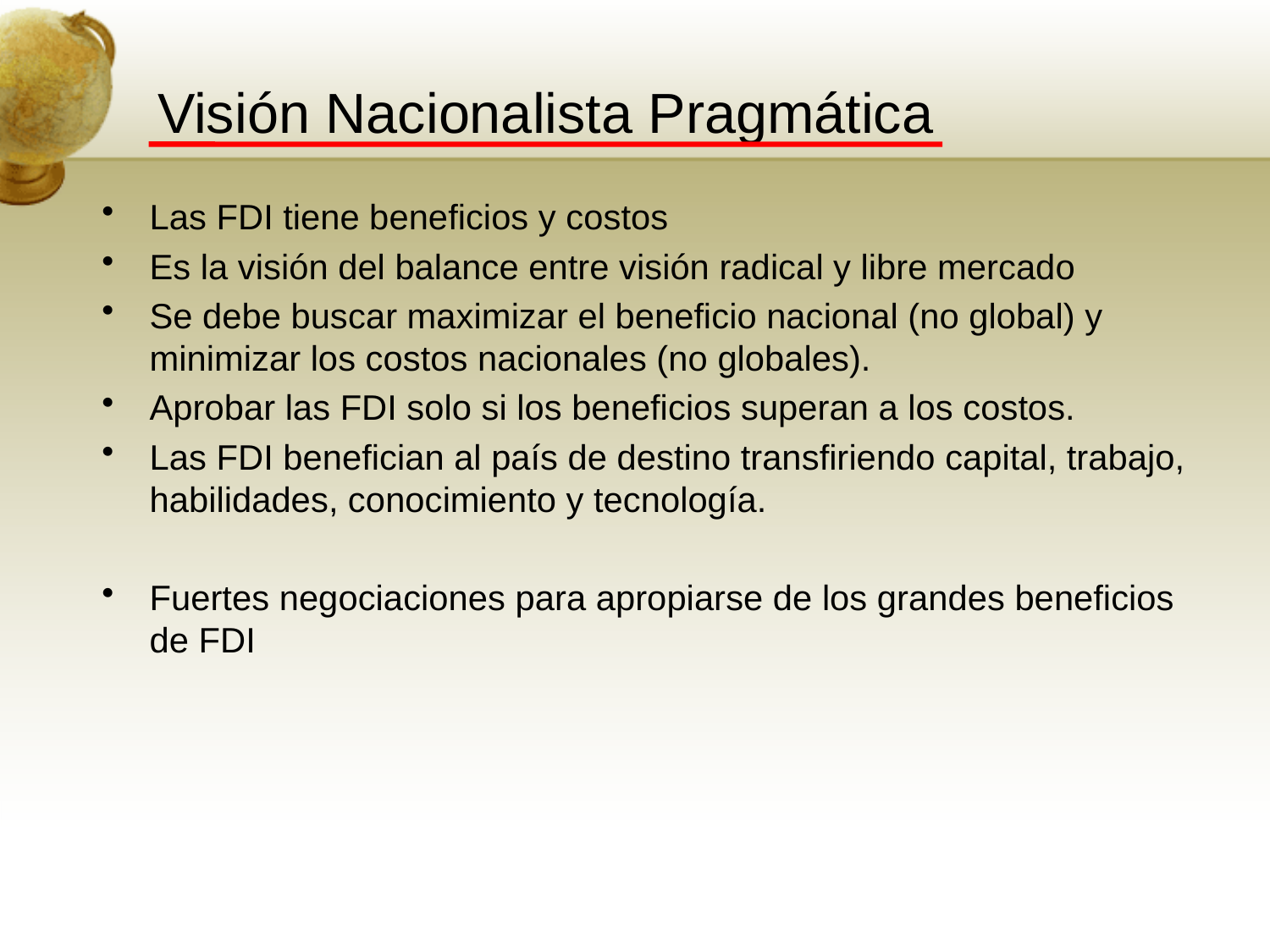

# Visión Nacionalista Pragmática

Las FDI tiene beneficios y costos
Es la visión del balance entre visión radical y libre mercado
Se debe buscar maximizar el beneficio nacional (no global) y minimizar los costos nacionales (no globales).
Aprobar las FDI solo si los beneficios superan a los costos.
Las FDI benefician al país de destino transfiriendo capital, trabajo, habilidades, conocimiento y tecnología.

Fuertes negociaciones para apropiarse de los grandes beneficios de FDI